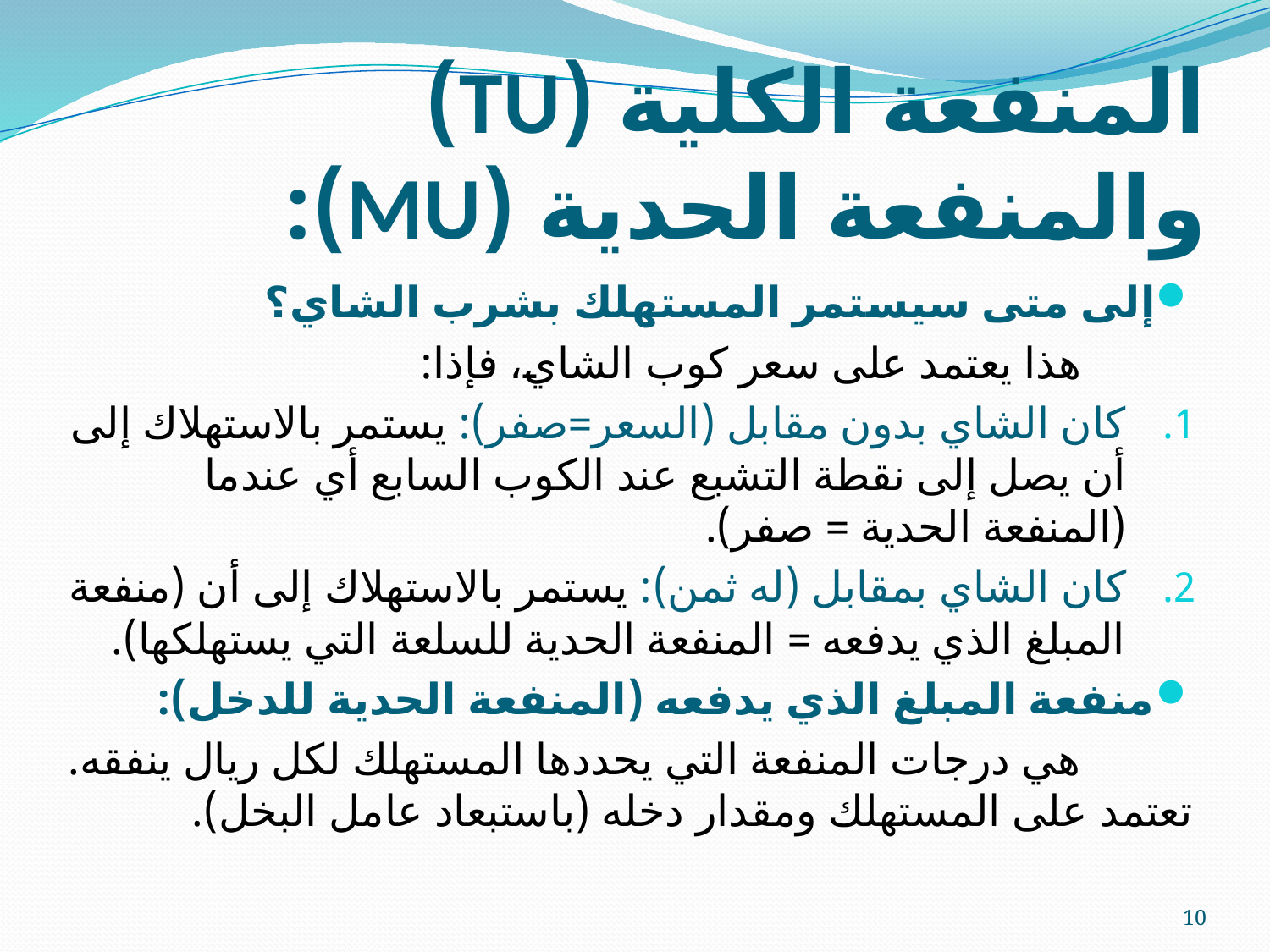

# المنفعة الكلية (TU) والمنفعة الحدية (MU):
إلى متى سيستمر المستهلك بشرب الشاي؟
          هذا يعتمد على سعر كوب الشاي، فإذا:
كان الشاي بدون مقابل (السعر=صفر): يستمر بالاستهلاك إلى أن يصل إلى نقطة التشبع عند الكوب السابع أي عندما (المنفعة الحدية = صفر).
كان الشاي بمقابل (له ثمن): يستمر بالاستهلاك إلى أن (منفعة المبلغ الذي يدفعه = المنفعة الحدية للسلعة التي يستهلكها).
منفعة المبلغ الذي يدفعه (المنفعة الحدية للدخل):
          هي درجات المنفعة التي يحددها المستهلك لكل ريال ينفقه. تعتمد على المستهلك ومقدار دخله (باستبعاد عامل البخل).
10